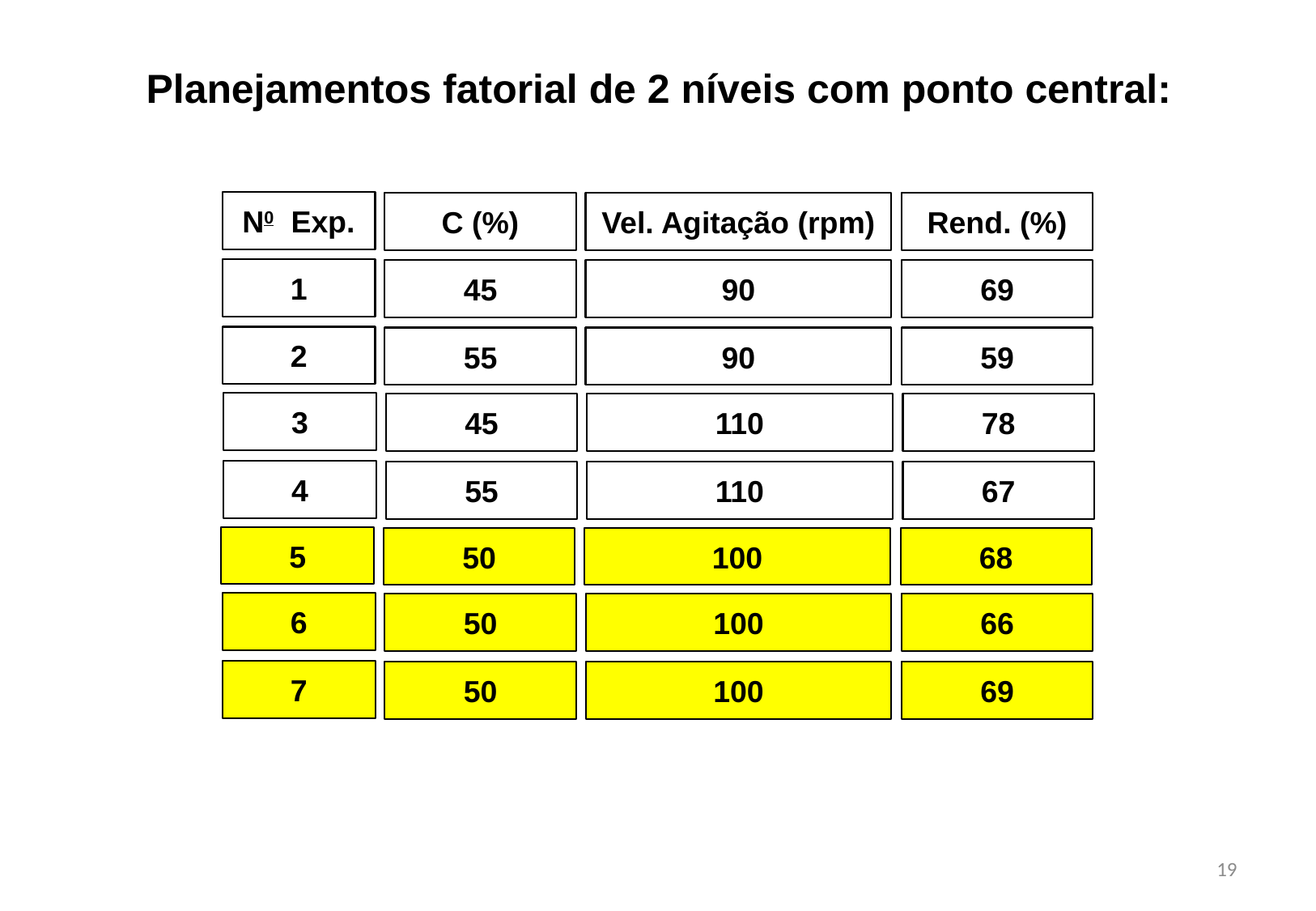

Planejamentos fatorial de 2 níveis com ponto central:
N0  Exp.
C (%)
Vel. Agitação (rpm)
Rend. (%)
1
45
90
69
2
55
90
59
3
45
110
78
4
55
110
67
5
50
100
68
6
50
100
66
7
50
100
69
19